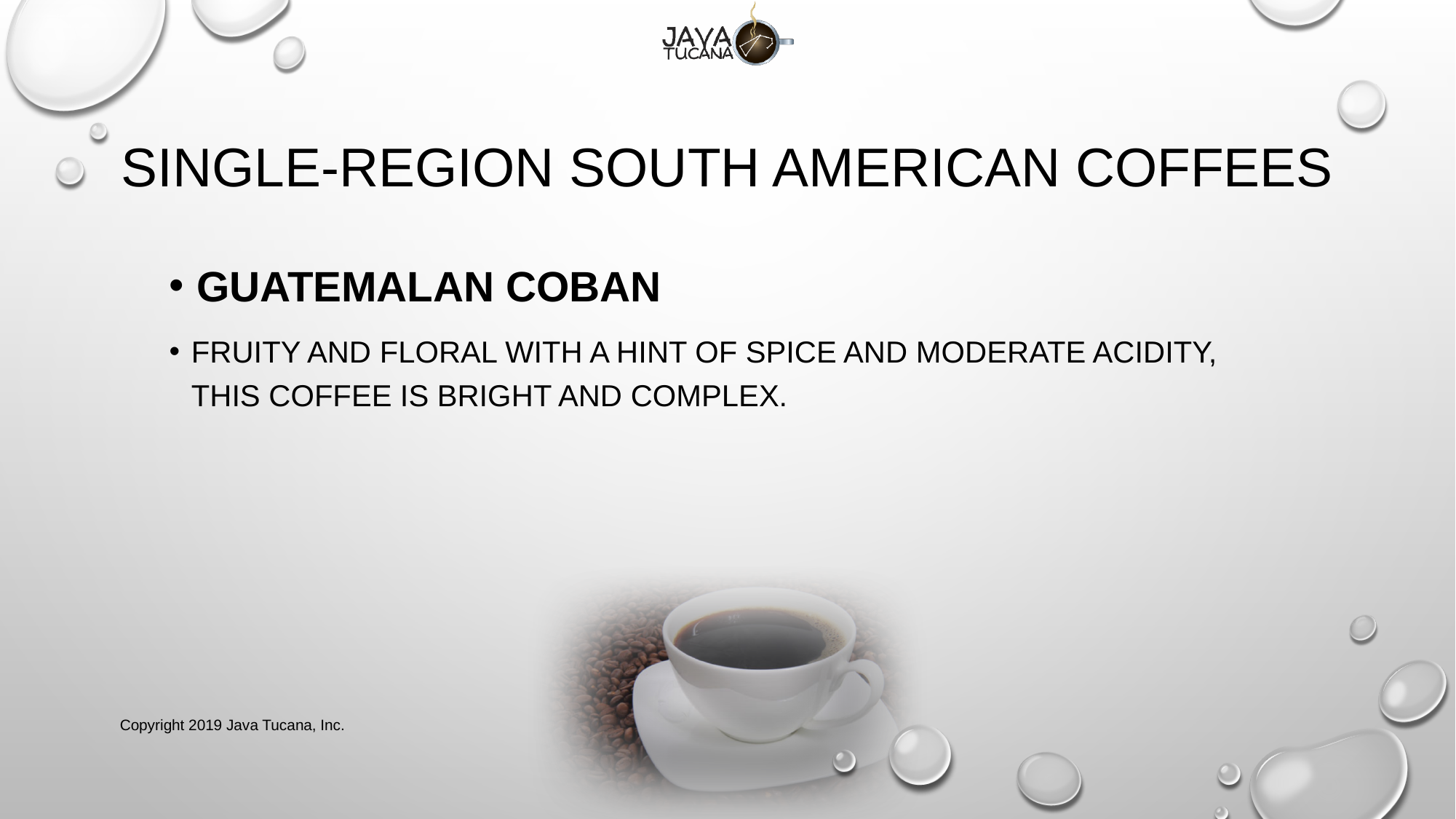

# Single-region South American coffees
Guatemalan Coban
Fruity and floral with a hint of spice and moderate acidity, this coffee is bright and complex.

Copyright 2019 Java Tucana, Inc.